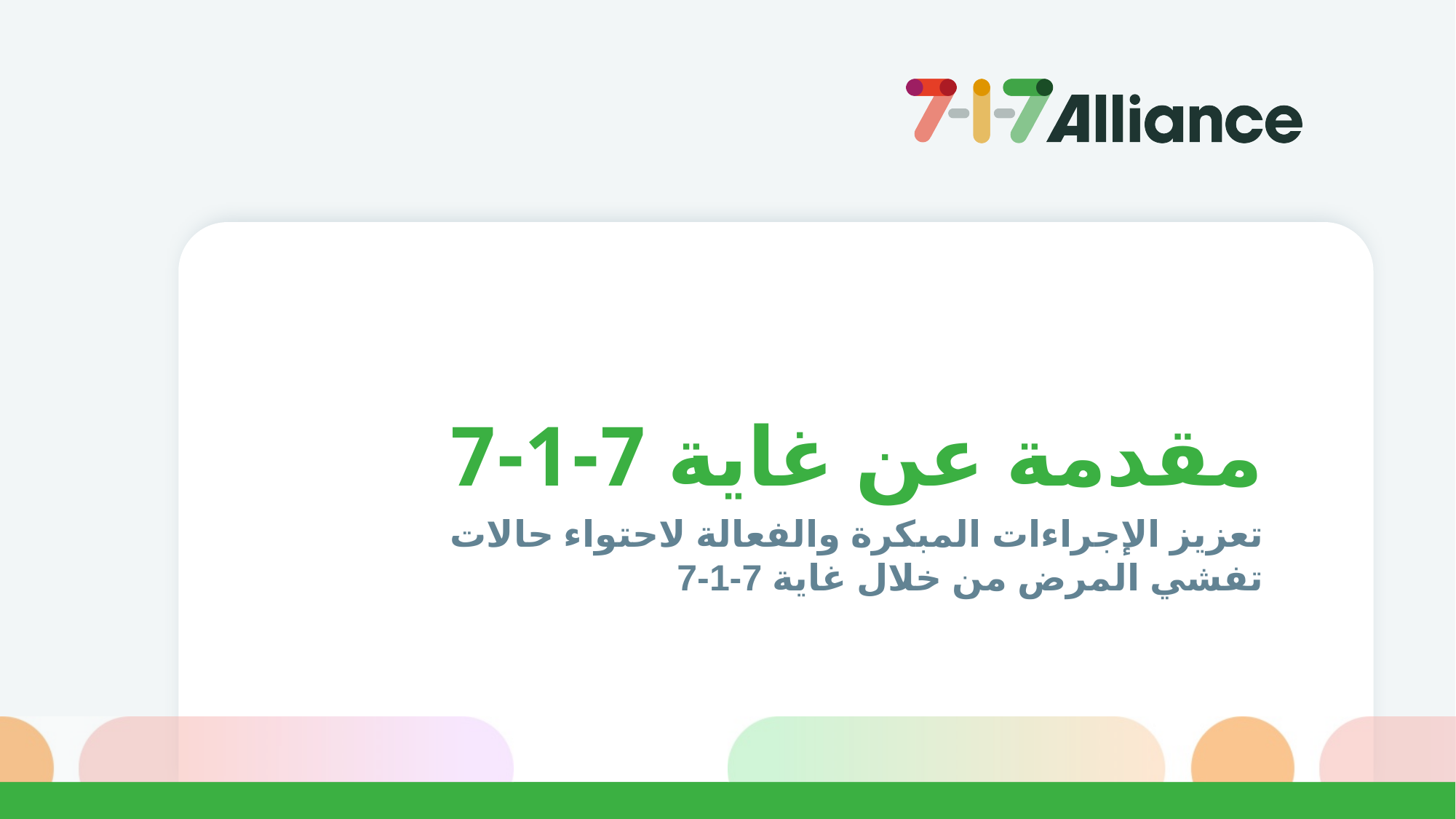

مقدمة عن غاية 7-1-7
تعزيز الإجراءات المبكرة والفعالة لاحتواء حالات تفشي المرض من خلال غاية 7-1-7